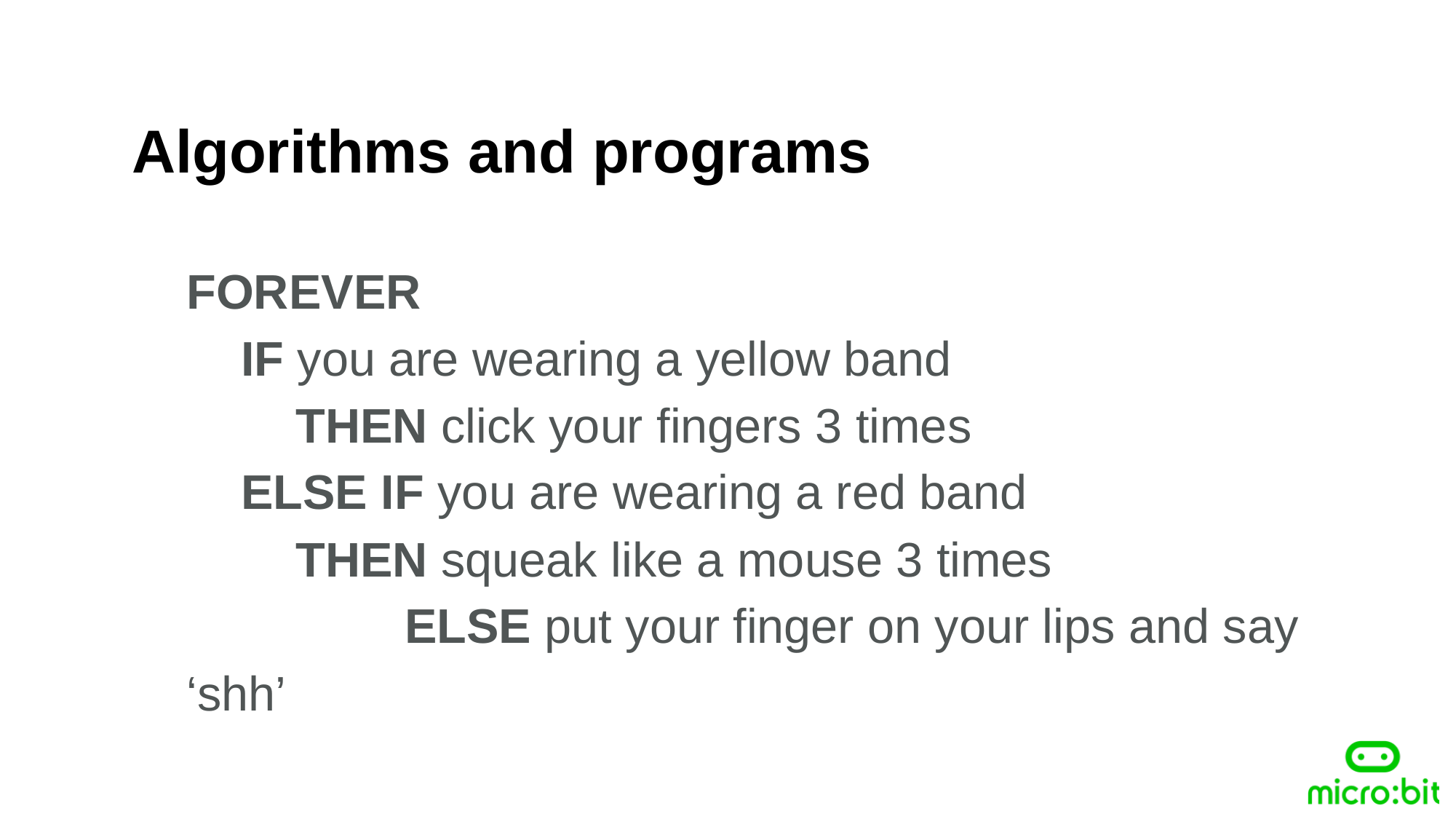

Algorithms and programs

FOREVER
IF you are wearing a yellow band
THEN click your fingers 3 times
ELSE IF you are wearing a red band
THEN squeak like a mouse 3 times
		ELSE put your finger on your lips and say ‘shh’